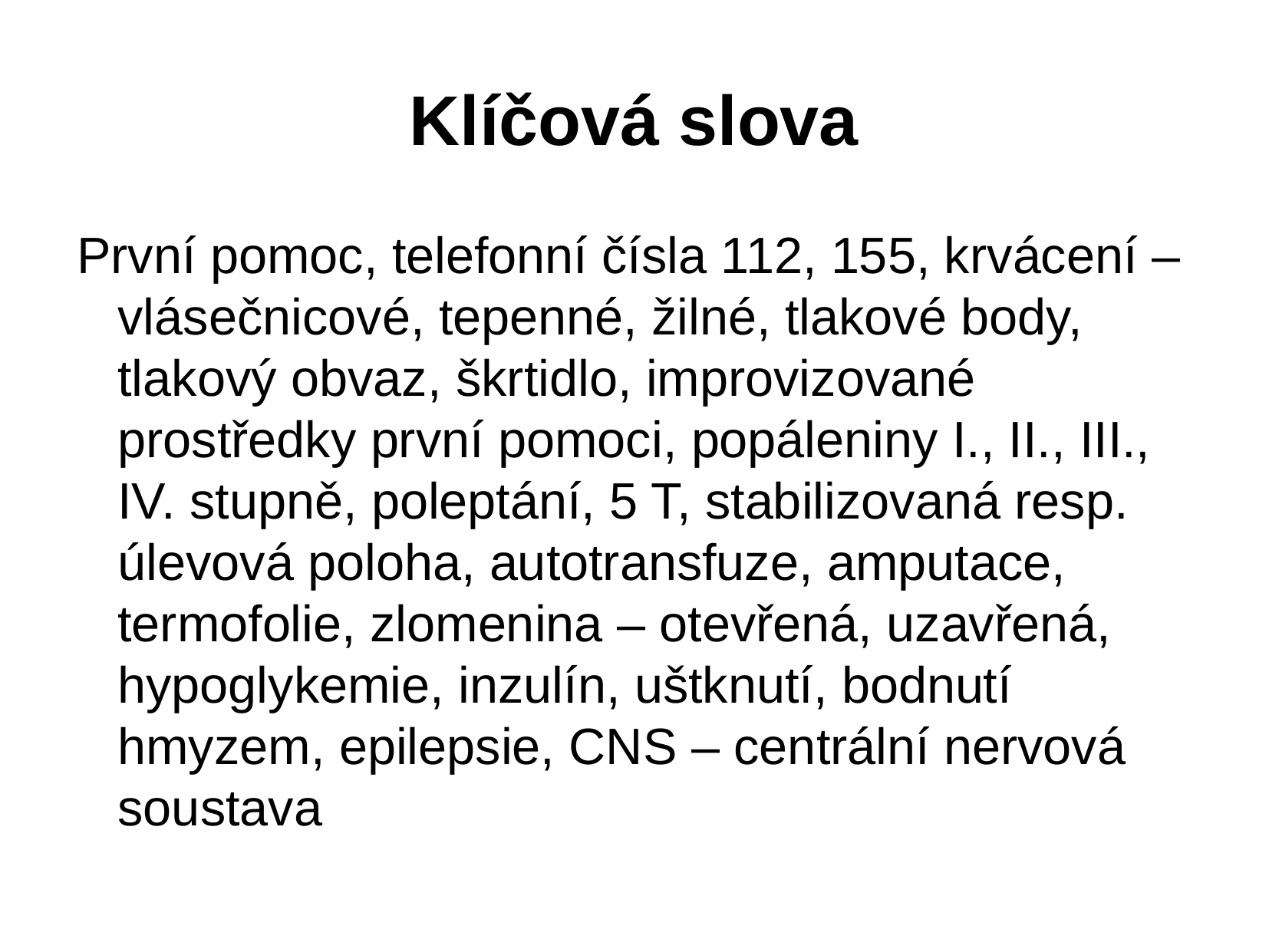

# Klíčová slova
První pomoc, telefonní čísla 112, 155, krvácení – vlásečnicové, tepenné, žilné, tlakové body, tlakový obvaz, škrtidlo, improvizované prostředky první pomoci, popáleniny I., II., III., IV. stupně, poleptání, 5 T, stabilizovaná resp. úlevová poloha, autotransfuze, amputace, termofolie, zlomenina – otevřená, uzavřená, hypoglykemie, inzulín, uštknutí, bodnutí hmyzem, epilepsie, CNS – centrální nervová soustava